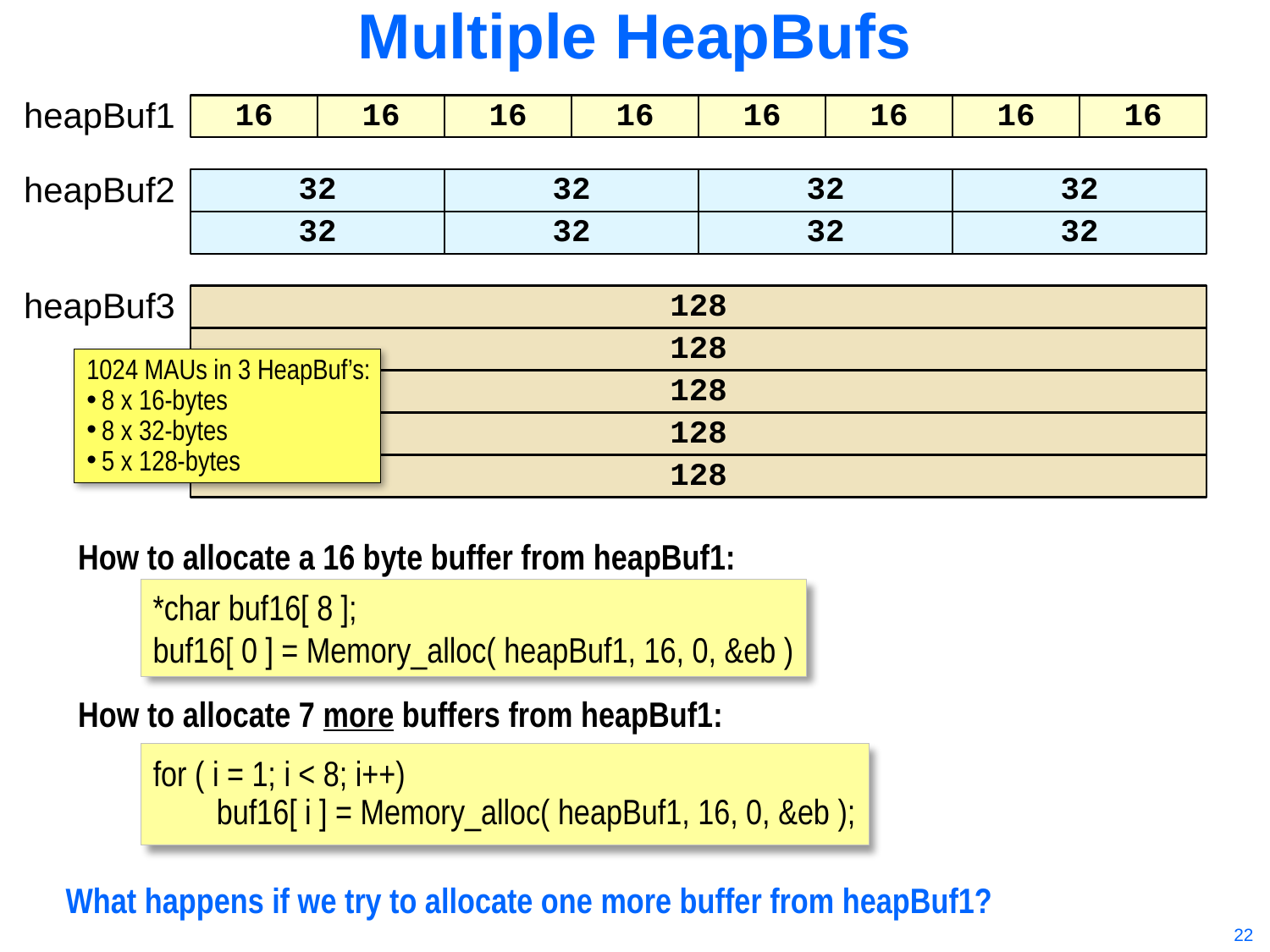

# Multiple HeapBufs
heapBuf1
16
16
16
16
16
16
16
16
heapBuf2
32
32
32
32
32
32
32
32
heapBuf3
128
128
128
128
128
1024 MAUs in 3 HeapBuf’s:
8 x 16-bytes
8 x 32-bytes
5 x 128-bytes
How to allocate a 16 byte buffer from heapBuf1:
*char buf16[ 8 ];
buf16[ 0 ] = Memory_alloc( heapBuf1, 16, 0, &eb )
How to allocate 7 more buffers from heapBuf1:
for ( i = 1; i < 8; i++)
	buf16[ i ] = Memory_alloc( heapBuf1, 16, 0, &eb );
What happens if we try to allocate one more buffer from heapBuf1?
22